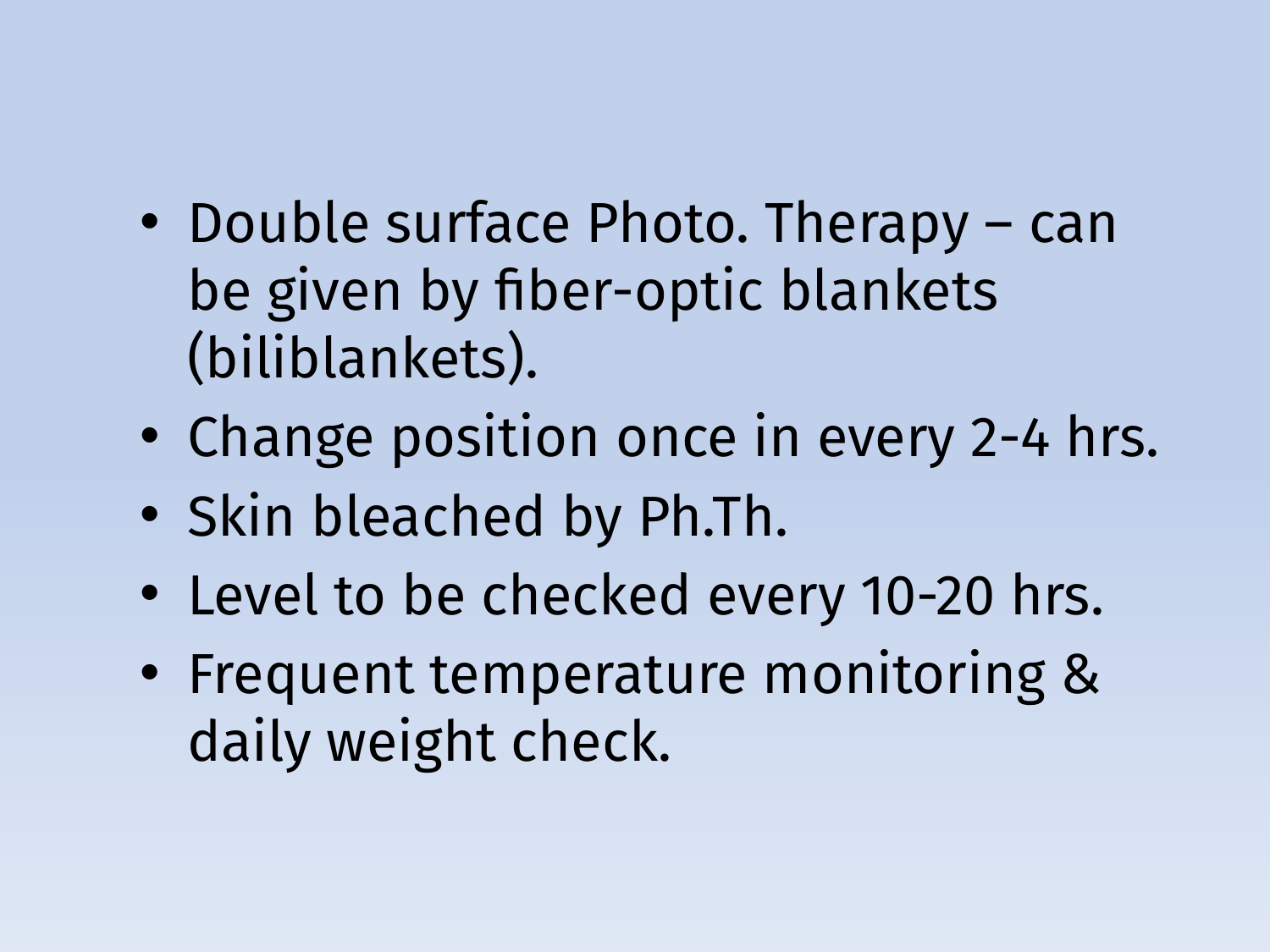

Double surface Photo. Therapy – can be given by fiber-optic blankets (biliblankets).
Change position once in every 2-4 hrs.
Skin bleached by Ph.Th.
Level to be checked every 10-20 hrs.
Frequent temperature monitoring & daily weight check.